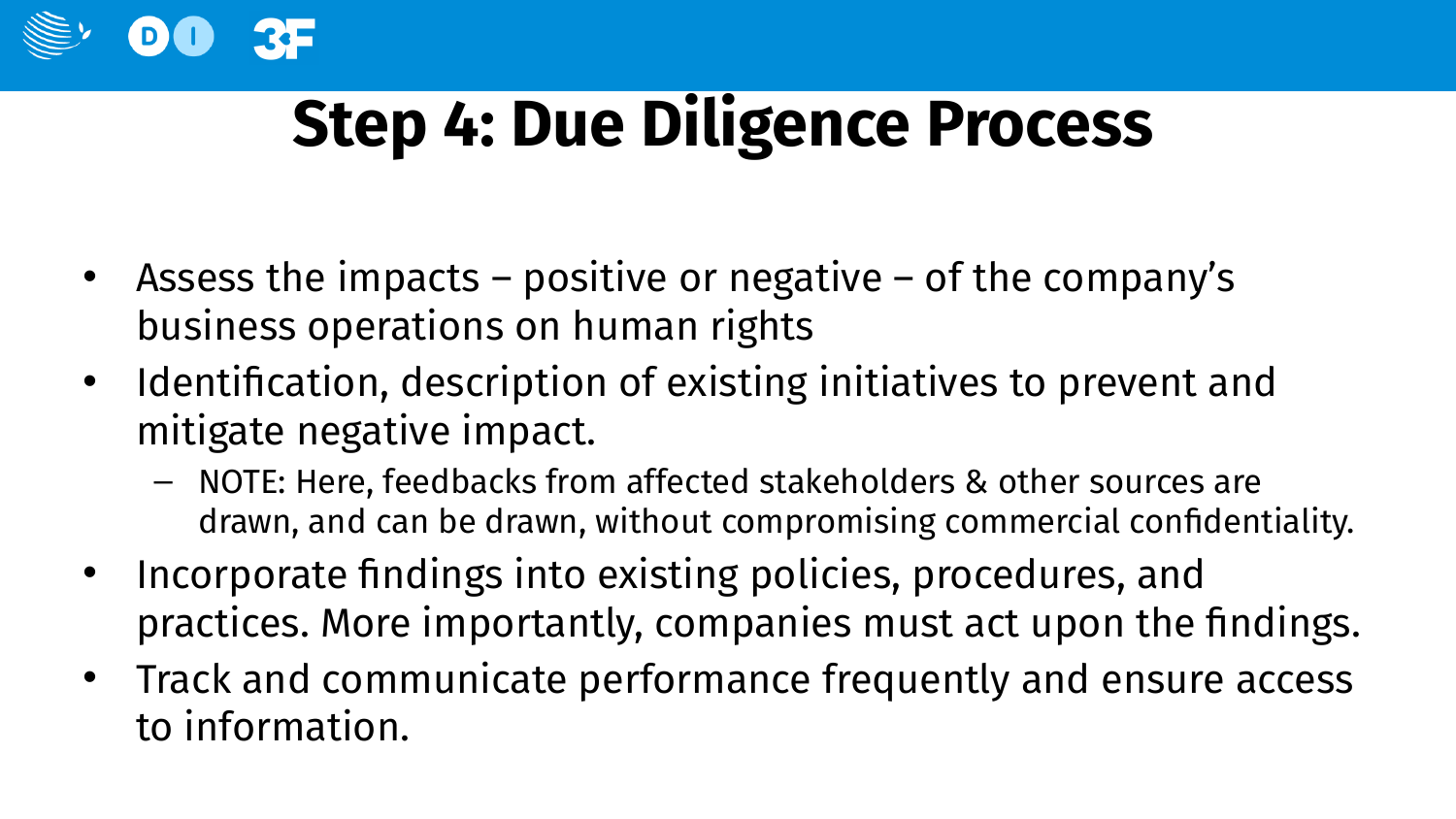

# Step 4: Due Diligence Process
Assess the impacts – positive or negative – of the company’s business operations on human rights
Identification, description of existing initiatives to prevent and mitigate negative impact.
NOTE: Here, feedbacks from affected stakeholders & other sources are drawn, and can be drawn, without compromising commercial confidentiality.
Incorporate findings into existing policies, procedures, and practices. More importantly, companies must act upon the findings.
Track and communicate performance frequently and ensure access to information.